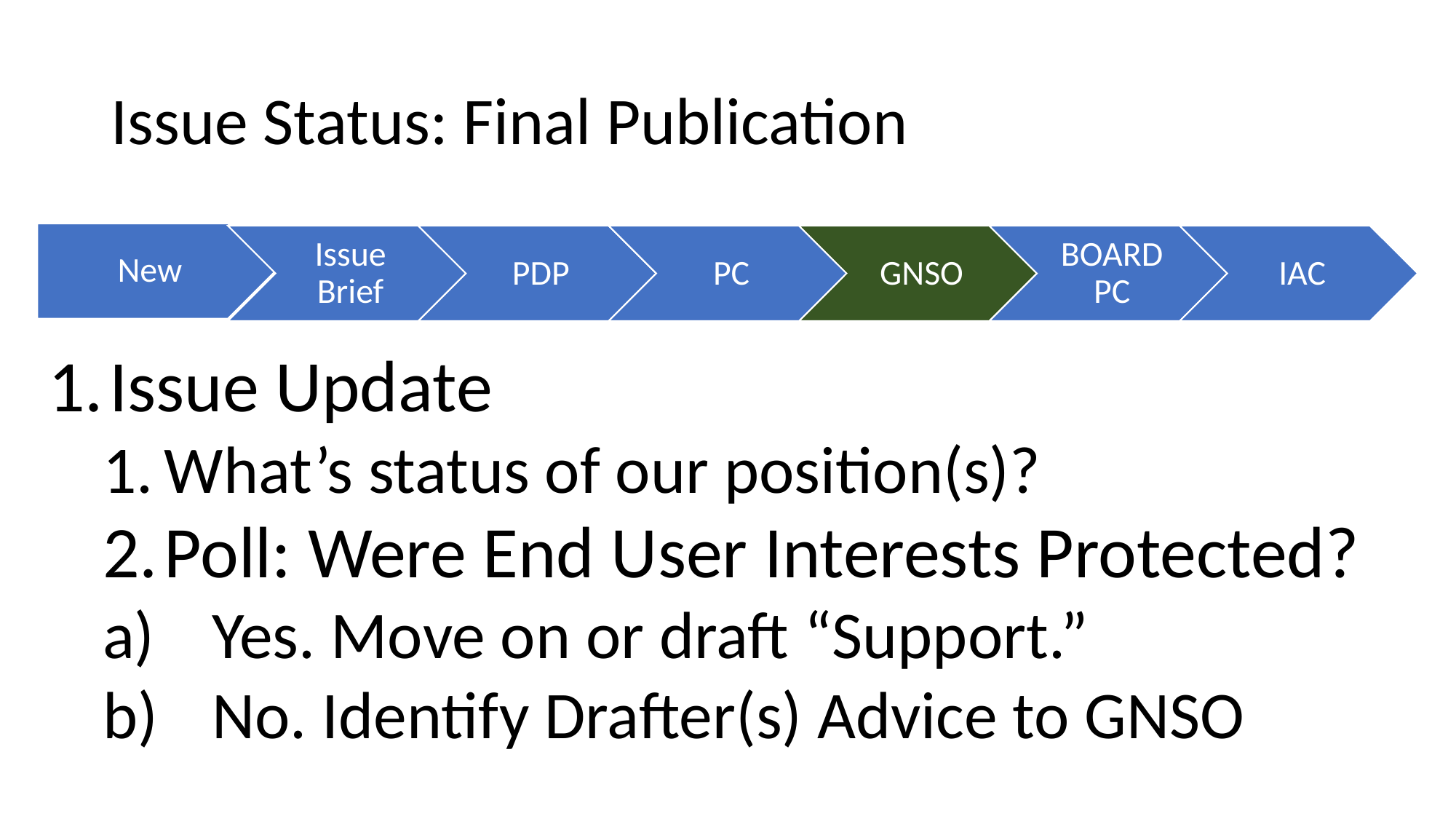

# Issue Status: Final Publication
New
Issue Brief
PDP
PC
GNSO
BOARD PC
IAC
Issue Update
What’s status of our position(s)?
Poll: Were End User Interests Protected?
Yes. Move on or draft “Support.”
No. Identify Drafter(s) Advice to GNSO